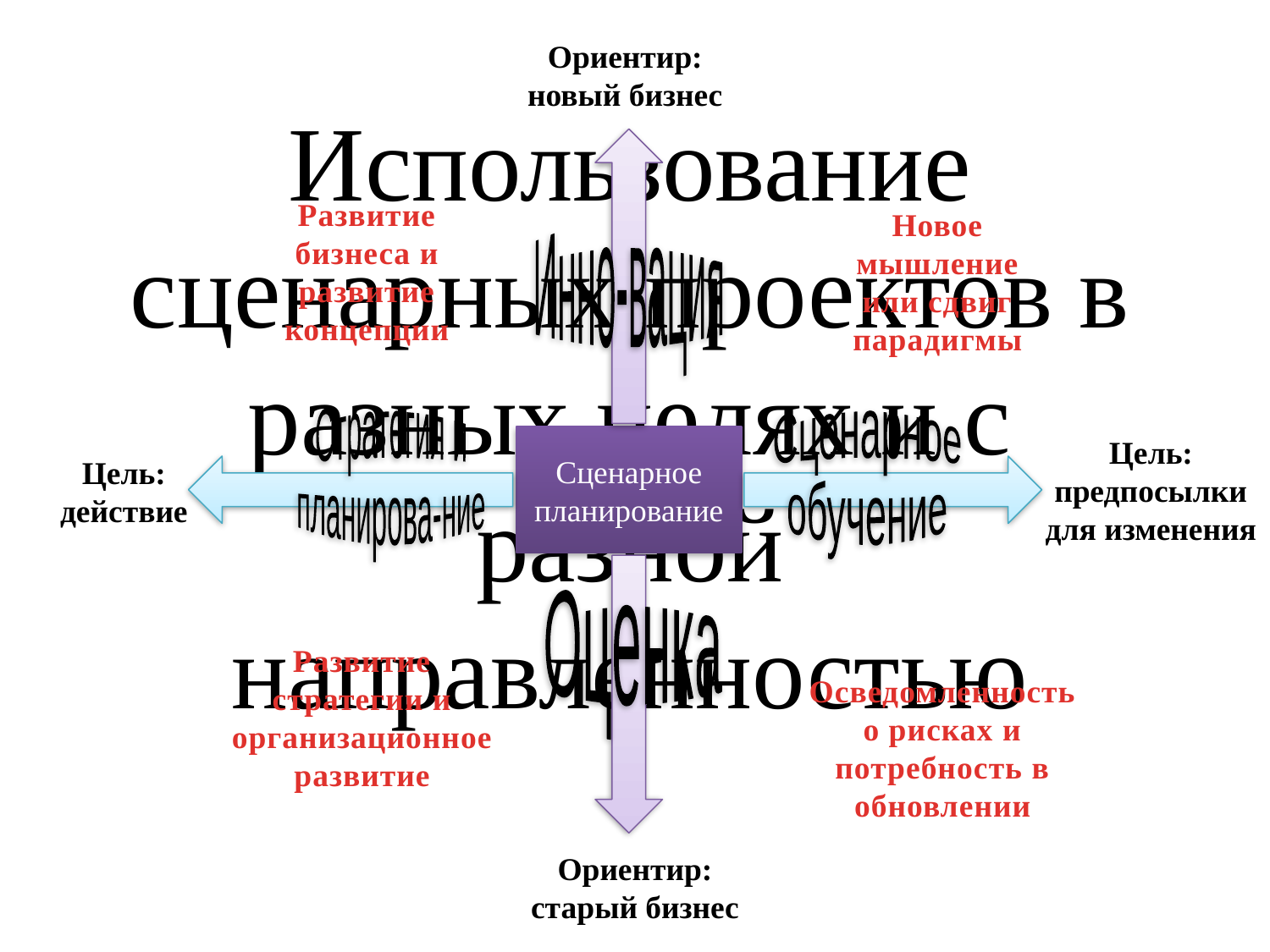

Ориентир: новый бизнес
Использование сценарных проектов в разных целях и с разной направленностью

Развитие бизнеса и развитие концепции
Новое мышление или сдвиг парадигмы
Инно-вация
Стратегия и
планирова-ние
Сценарное
обучение
Сценарное планирование
Цель: предпосылки для изменения
Цель: действие

Оценка
Развитие стратегии и организационное развитие
Осведомленность о рисках и потребность в обновлении
Ориентир: старый бизнес